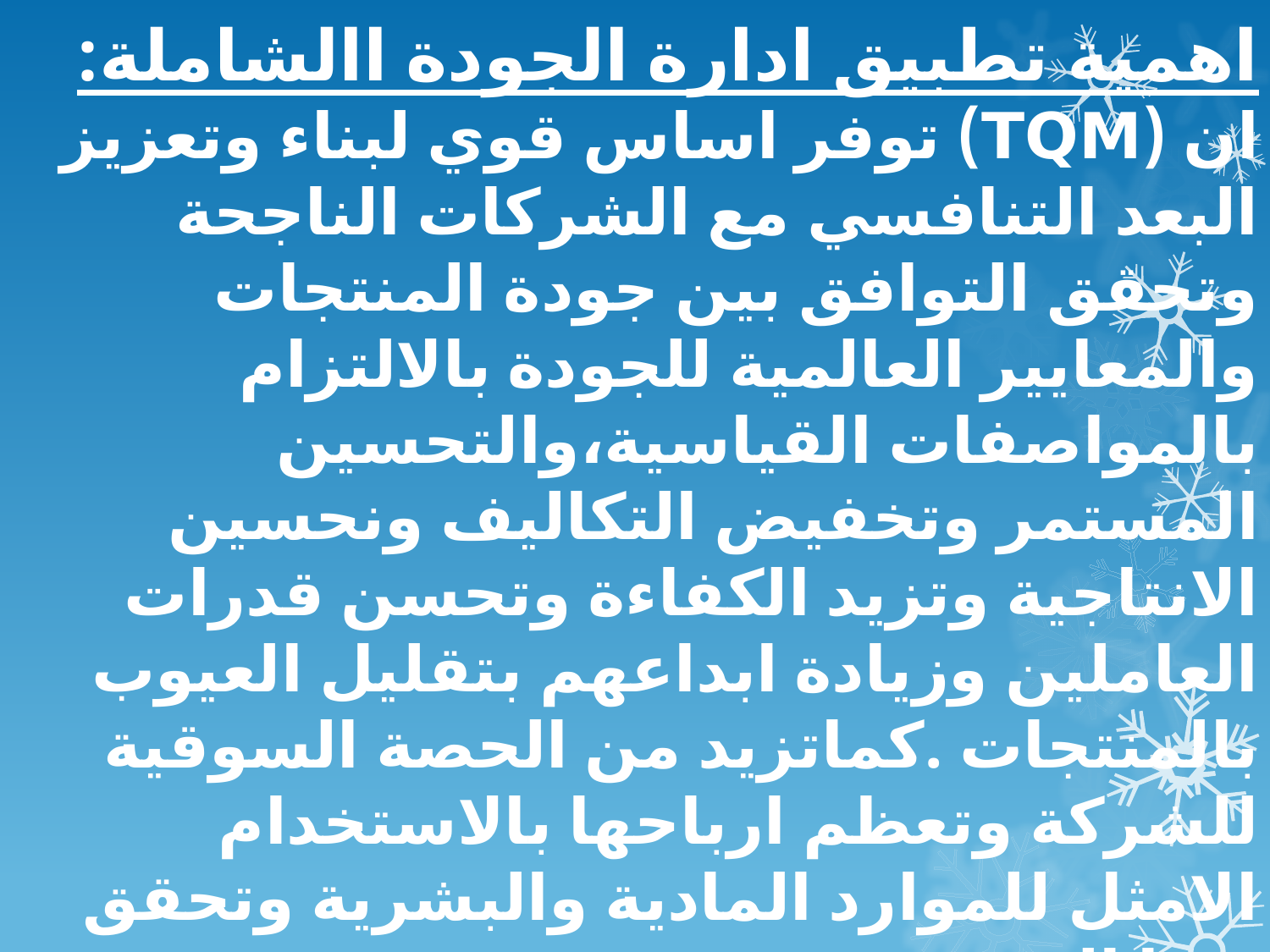

اهمية تطبيق ادارة الجودة االشاملة:
ان (TQM) توفر اساس قوي لبناء وتعزيز البعد التنافسي مع الشركات الناجحة وتحقق التوافق بين جودة المنتجات والمعايير العالمية للجودة بالالتزام بالمواصفات القياسية،والتحسين المستمر وتخفيض التكاليف ونحسين الانتاجية وتزيد الكفاءة وتحسن قدرات العاملين وزيادة ابداعهم بتقليل العيوب بالمنتجات .كماتزيد من الحصة السوقية للشركة وتعظم ارباحها بالاستخدام الامثل للموارد المادية والبشرية وتحقق رضا الزبون.